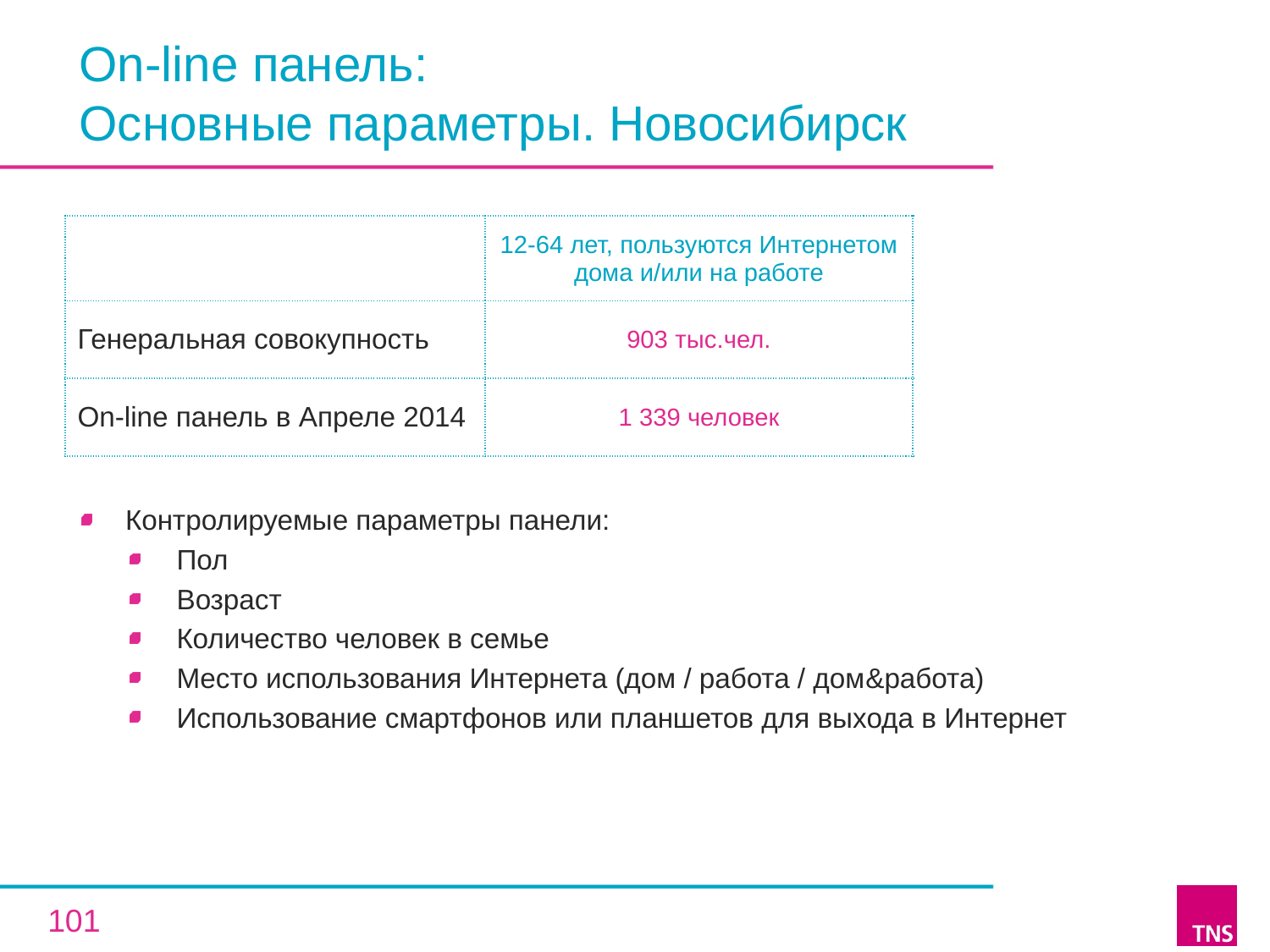

On-line панель:
Основные параметры. Новосибирск
|  | 12-64 лет, пользуются Интернетом дома и/или на работе |
| --- | --- |
| Генеральная совокупность | 903 тыс.чел. |
| On-line панель в Апреле 2014 | 1 339 человек |
Контролируемые параметры панели:
Пол
Возраст
Количество человек в семье
Место использования Интернета (дом / работа / дом&работа)
Использование смартфонов или планшетов для выхода в Интернет

101